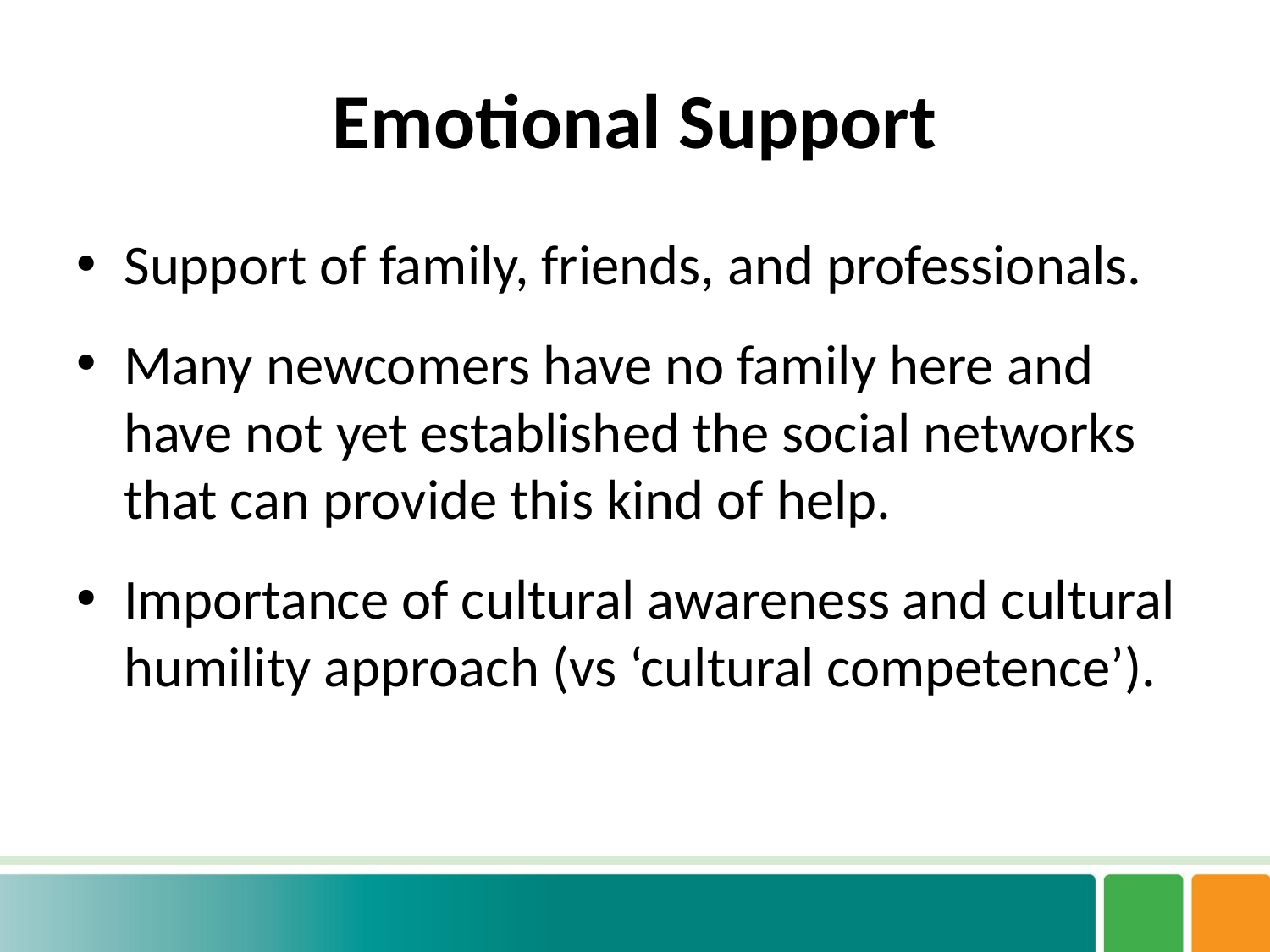

# Emotional Support
Support of family, friends, and professionals.
Many newcomers have no family here and have not yet established the social networks that can provide this kind of help.
Importance of cultural awareness and cultural humility approach (vs ‘cultural competence’).